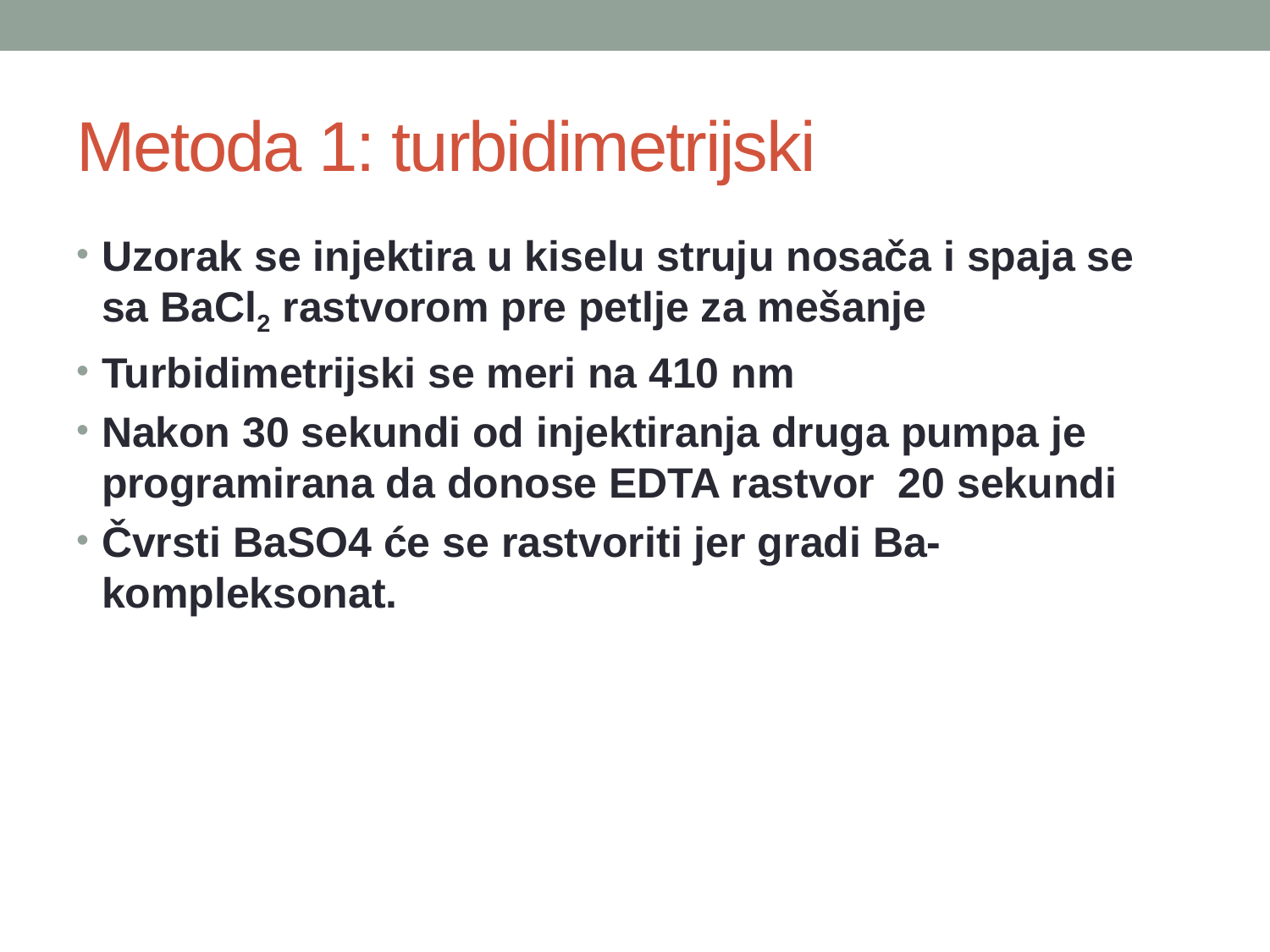

# Metoda 1: turbidimetrijski
Uzorak se injektira u kiselu struju nosača i spaja se sa BaCl2 rastvorom pre petlje za mešanje
Turbidimetrijski se meri na 410 nm
Nakon 30 sekundi od injektiranja druga pumpa je programirana da donose EDTA rastvor  20 sekundi
Čvrsti BaSO4 će se rastvoriti jer gradi Ba-kompleksonat.